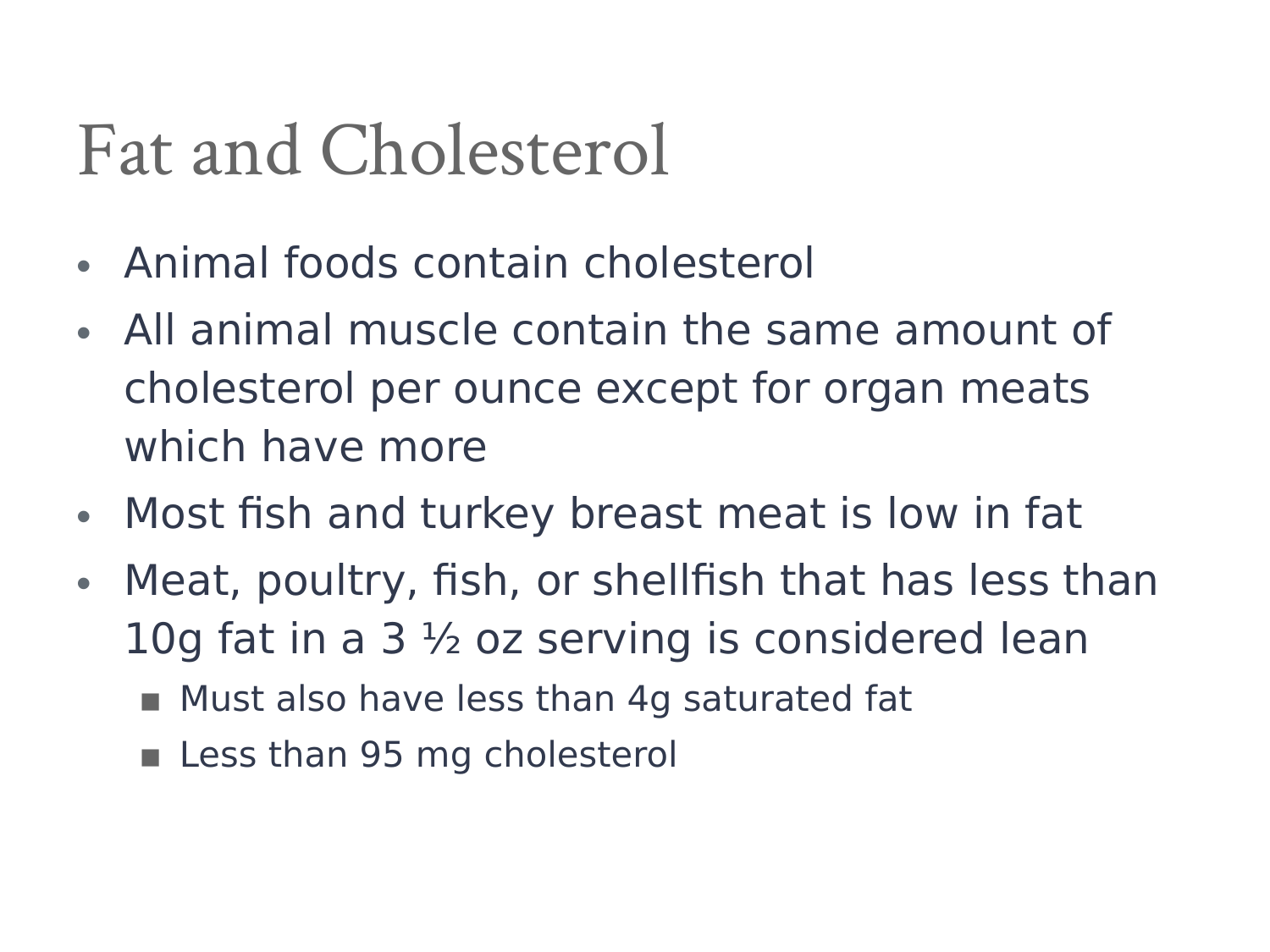

# Fat and Cholesterol
Animal foods contain cholesterol
All animal muscle contain the same amount of cholesterol per ounce except for organ meats which have more
Most fish and turkey breast meat is low in fat
Meat, poultry, fish, or shellfish that has less than 10g fat in a 3 ½ oz serving is considered lean
Must also have less than 4g saturated fat
Less than 95 mg cholesterol